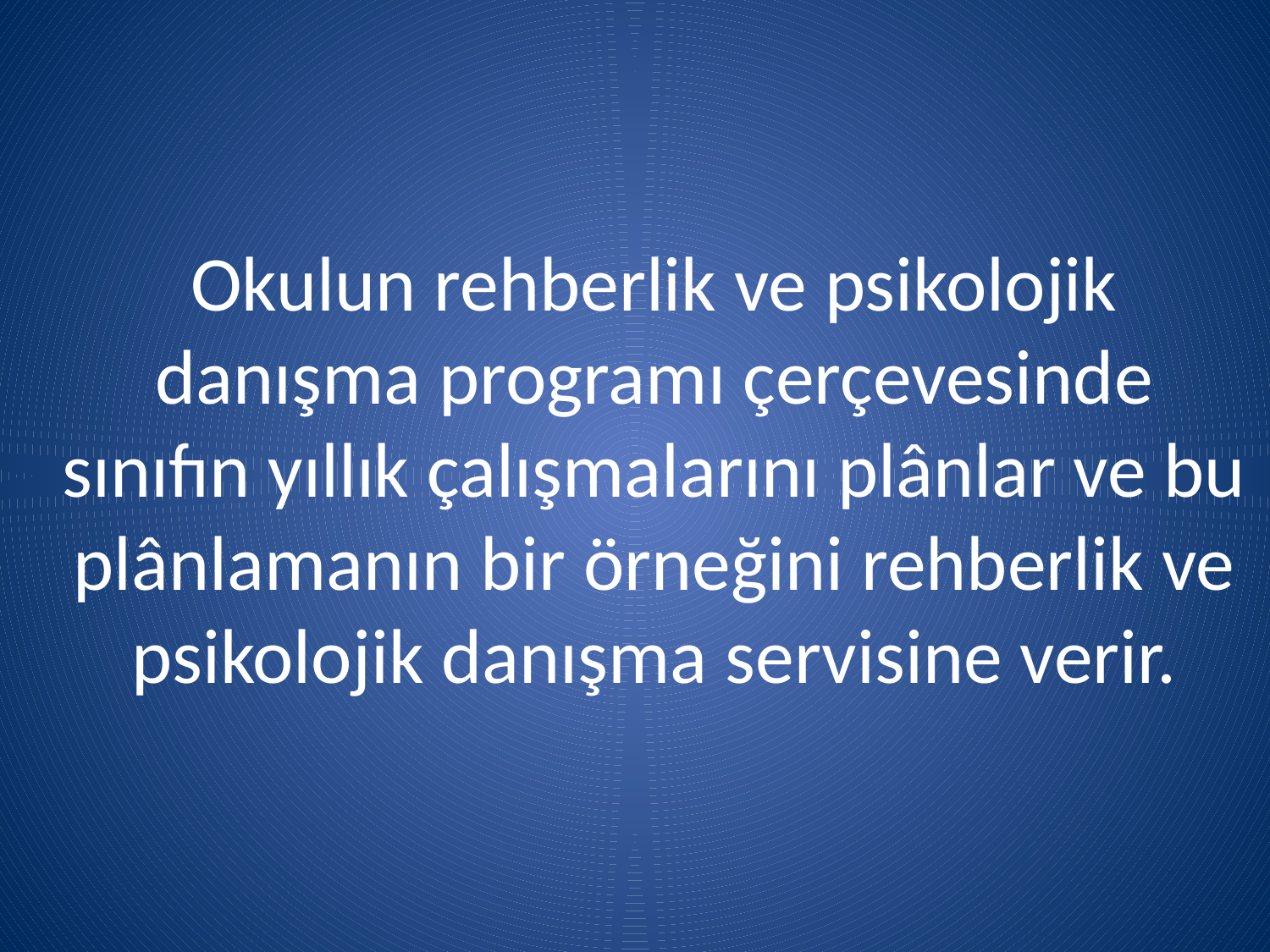

# Okulun rehberlik ve psikolojik danışma programı çerçevesinde sınıfın yıllık çalışmalarını plânlar ve bu plânlamanın bir örneğini rehberlik ve psikolojik danışma servisine verir.